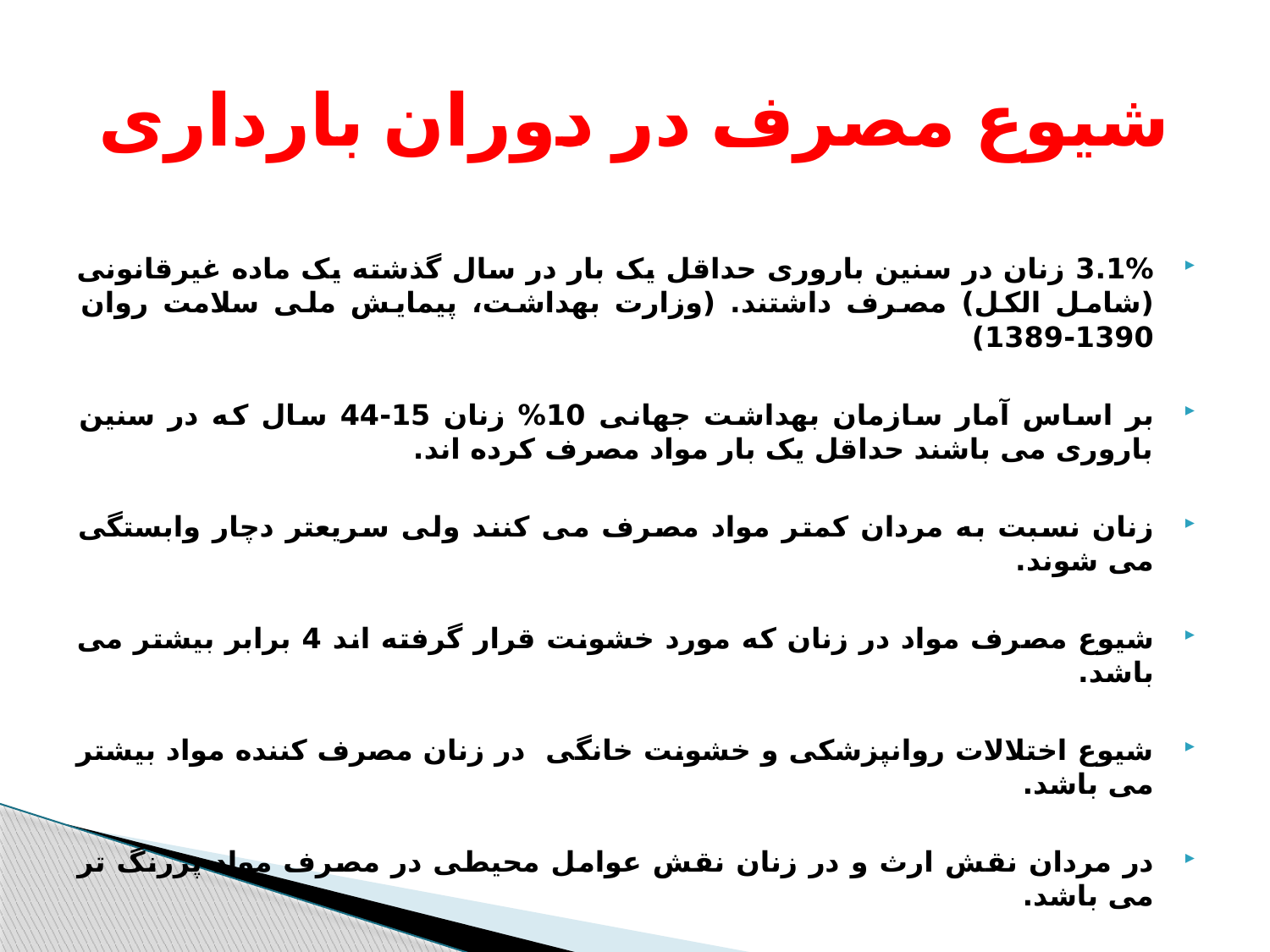

# شیوع مصرف در دوران بارداری

3.1% زنان در سنین باروری حداقل یک بار در سال گذشته یک ماده غیرقانونی (شامل الکل) مصرف داشتند. (وزارت بهداشت، پیمایش ملی سلامت روان 1390-1389)

بر اساس آمار سازمان بهداشت جهانی 10% زنان 15-44 سال که در سنین باروری می باشند حداقل یک بار مواد مصرف کرده اند.

زنان نسبت به مردان کمتر مواد مصرف می کنند ولی سریعتر دچار وابستگی می شوند.

شیوع مصرف مواد در زنان که مورد خشونت قرار گرفته اند 4 برابر بیشتر می باشد.

شیوع اختلالات روانپزشکی و خشونت خانگی  در زنان مصرف کننده مواد بیشتر می باشد.

در مردان نقش ارث و در زنان نقش عوامل محیطی در مصرف مواد پررنگ تر می باشد.